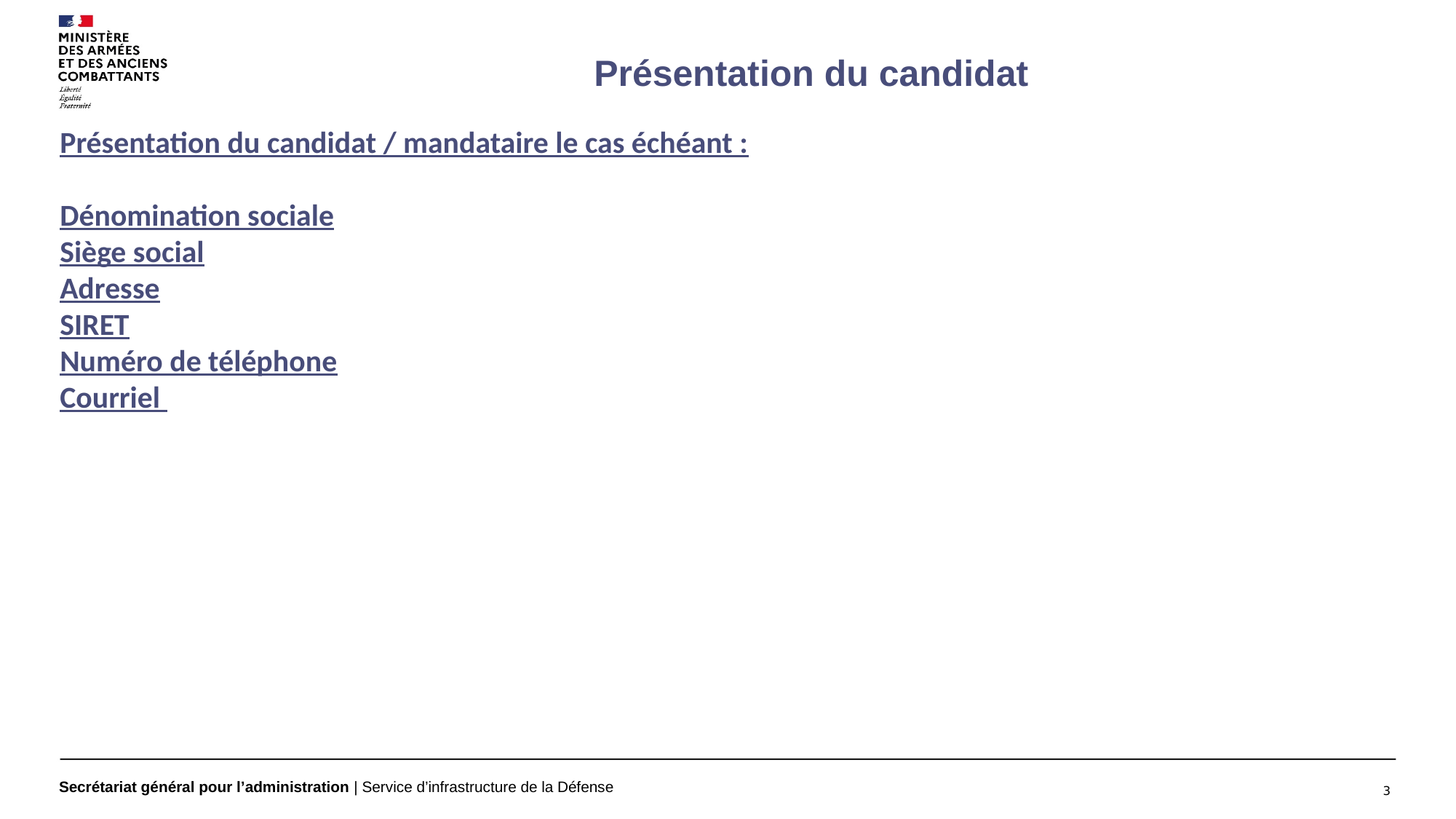

# Présentation du candidat
Présentation du candidat / mandataire le cas échéant :

Dénomination sociale
Siège social
Adresse
SIRET
Numéro de téléphone
Courriel

3